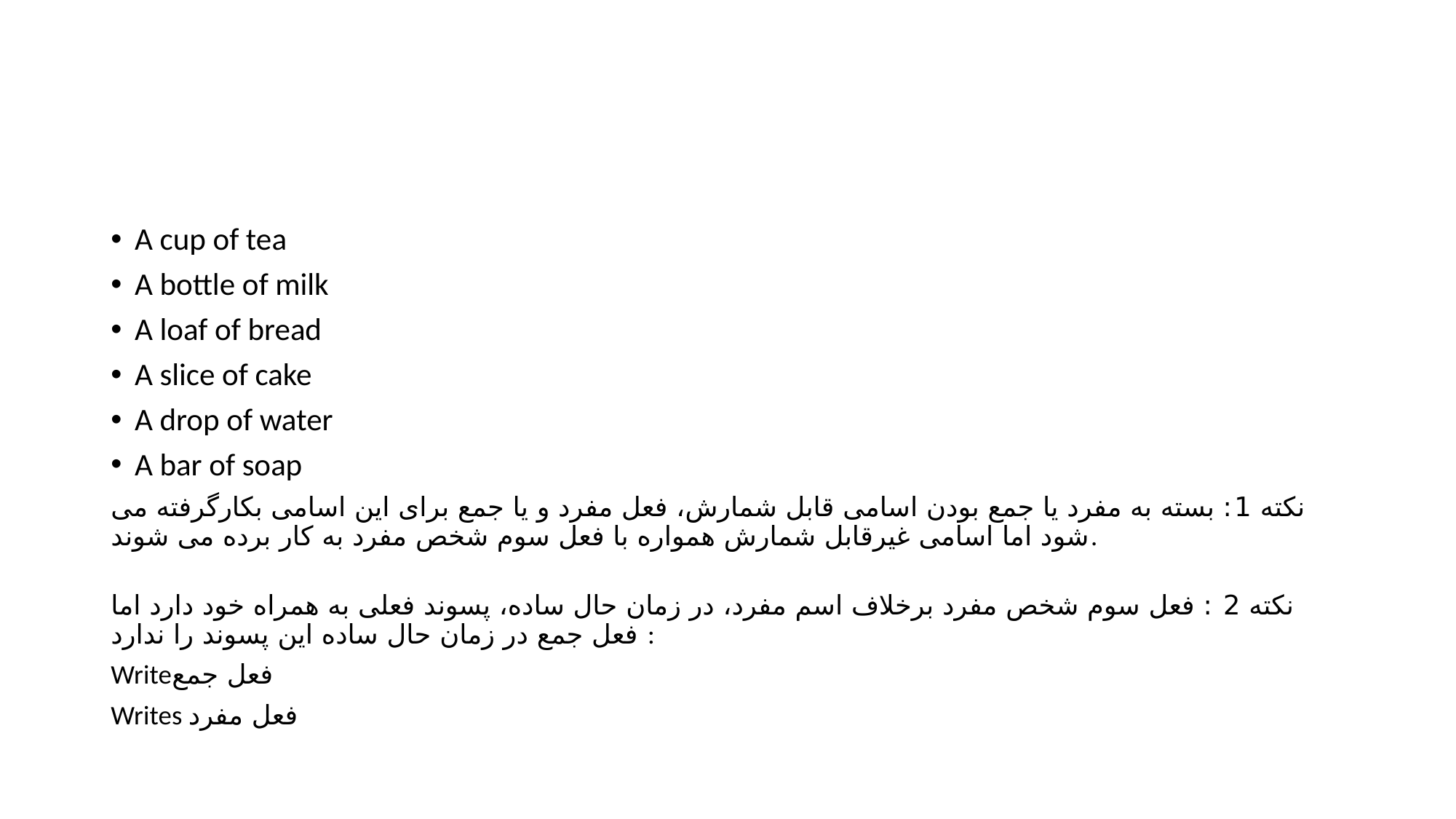

#
A cup of tea
A bottle of milk
A loaf of bread
A slice of cake
A drop of water
A bar of soap
نکته 1: بسته به مفرد یا جمع بودن اسامی قابل شمارش، فعل مفرد و یا جمع برای این اسامی بکارگرفته می شود اما اسامی غیرقابل شمارش همواره با فعل سوم شخص مفرد به کار برده می شوند.
نکته 2 : فعل سوم شخص مفرد برخلاف اسم مفرد، در زمان حال ساده، پسوند فعلی به همراه خود دارد اما فعل جمع در زمان حال ساده این پسوند را ندارد :
Writeفعل جمع
Writes فعل مفرد